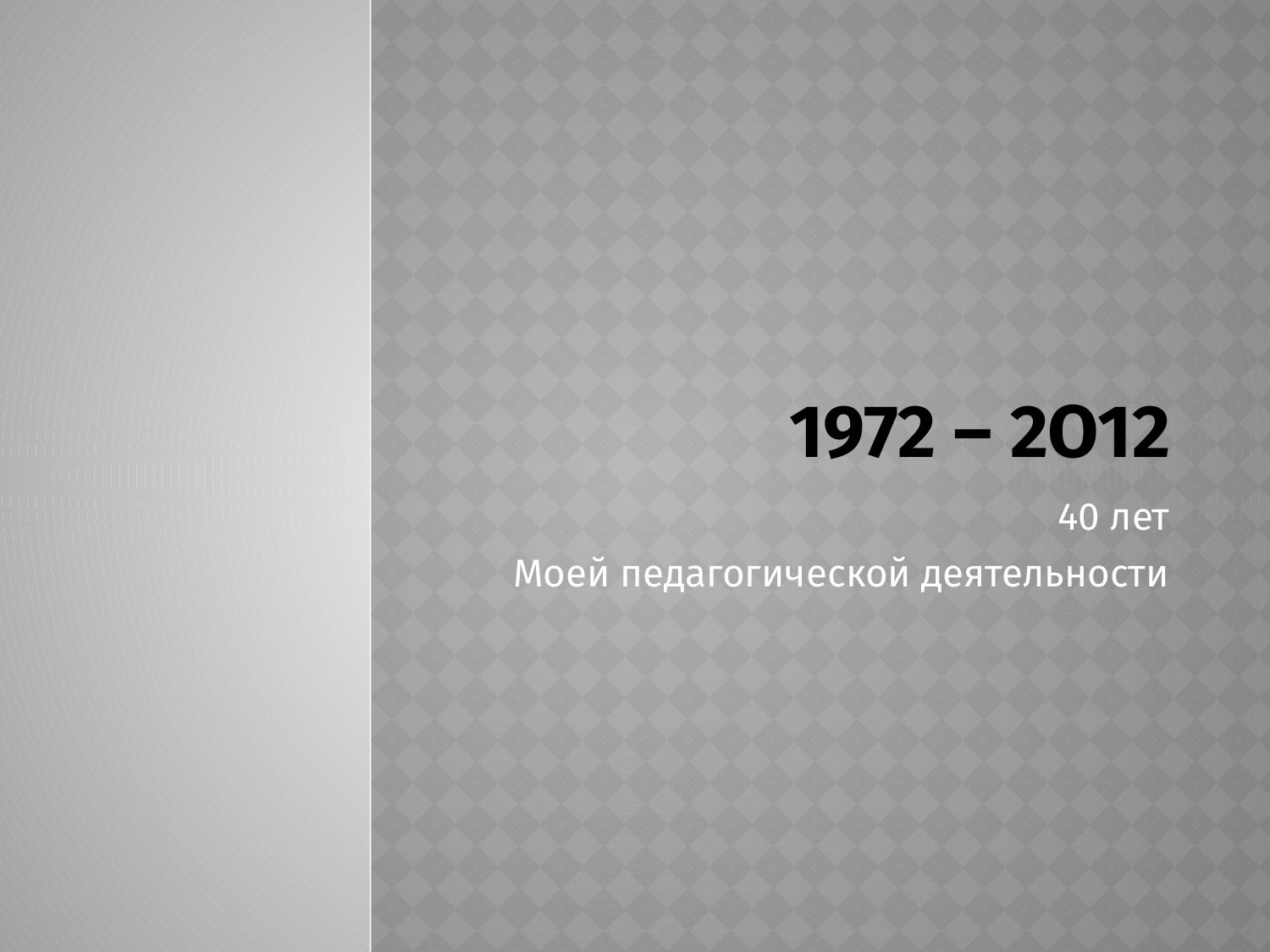

# 1972 – 2о12
40 лет
Моей педагогической деятельности